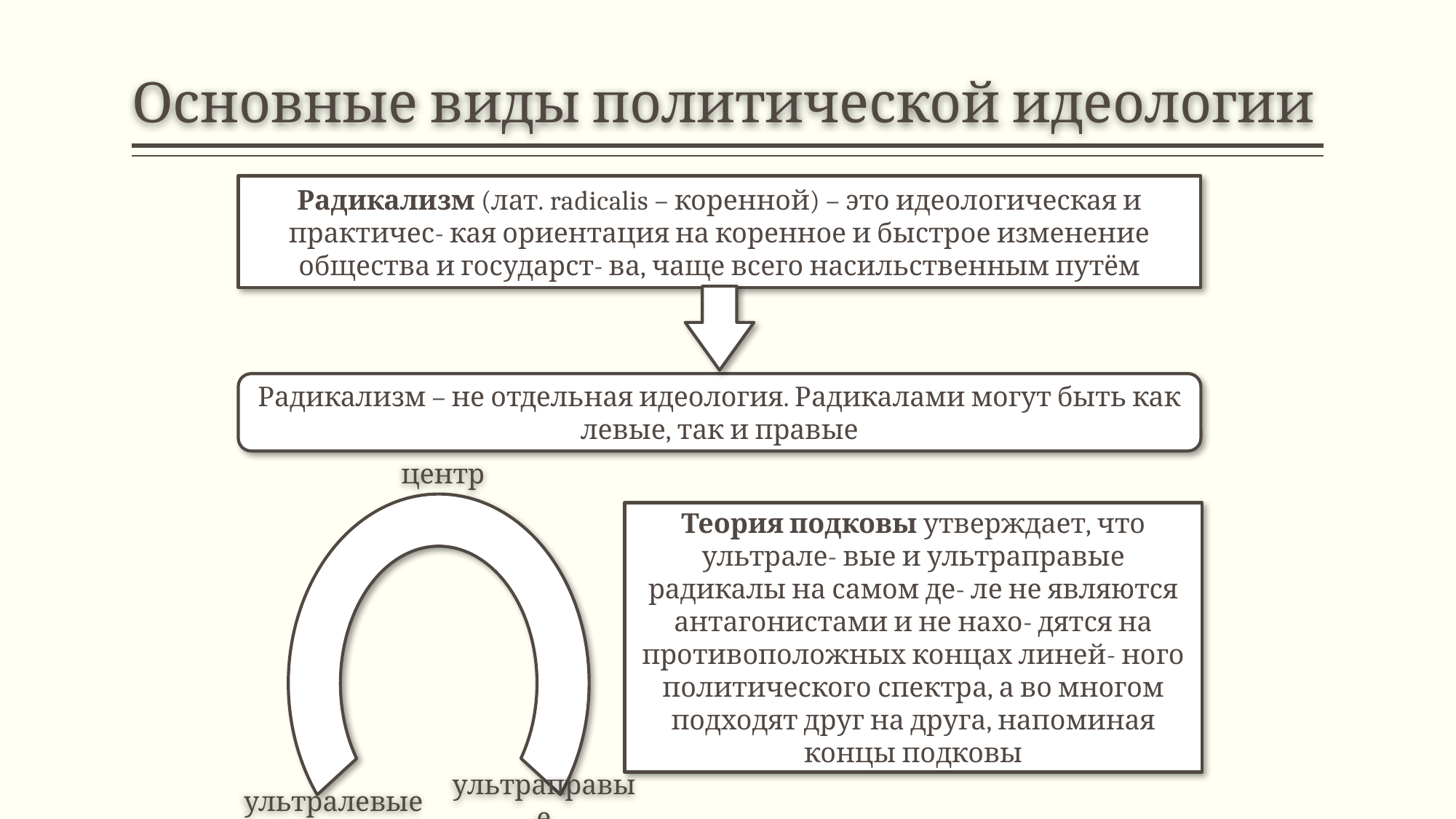

# Основные виды политической идеологии
Радикализм (лат. radicalis – коренной) – это идеологическая и практичес- кая ориентация на коренное и быстрое изменение общества и государст- ва, чаще всего насильственным путём

Радикализм – не отдельная идеология. Радикалами могут быть как левые, так и правые
центр

Теория подковы утверждает, что ультрале- вые и ультраправые радикалы на самом де- ле не являются антагонистами и не нахо- дятся на противоположных концах линей- ного политического спектра, а во многом подходят друг на друга, напоминая концы подковы
ультраправые
ультралевые